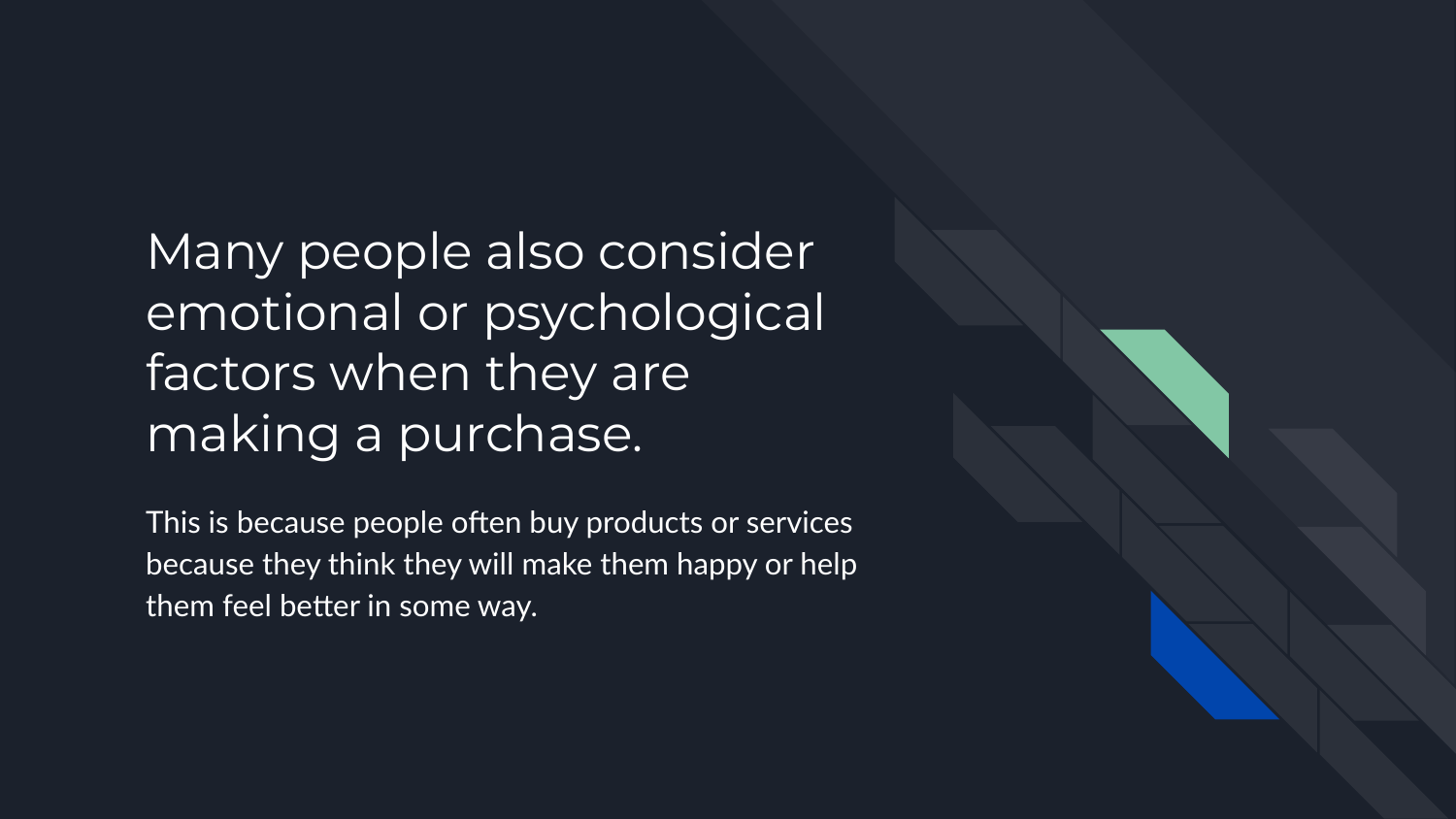

# Many people also consider emotional or psychological factors when they are making a purchase.
This is because people often buy products or services because they think they will make them happy or help them feel better in some way.